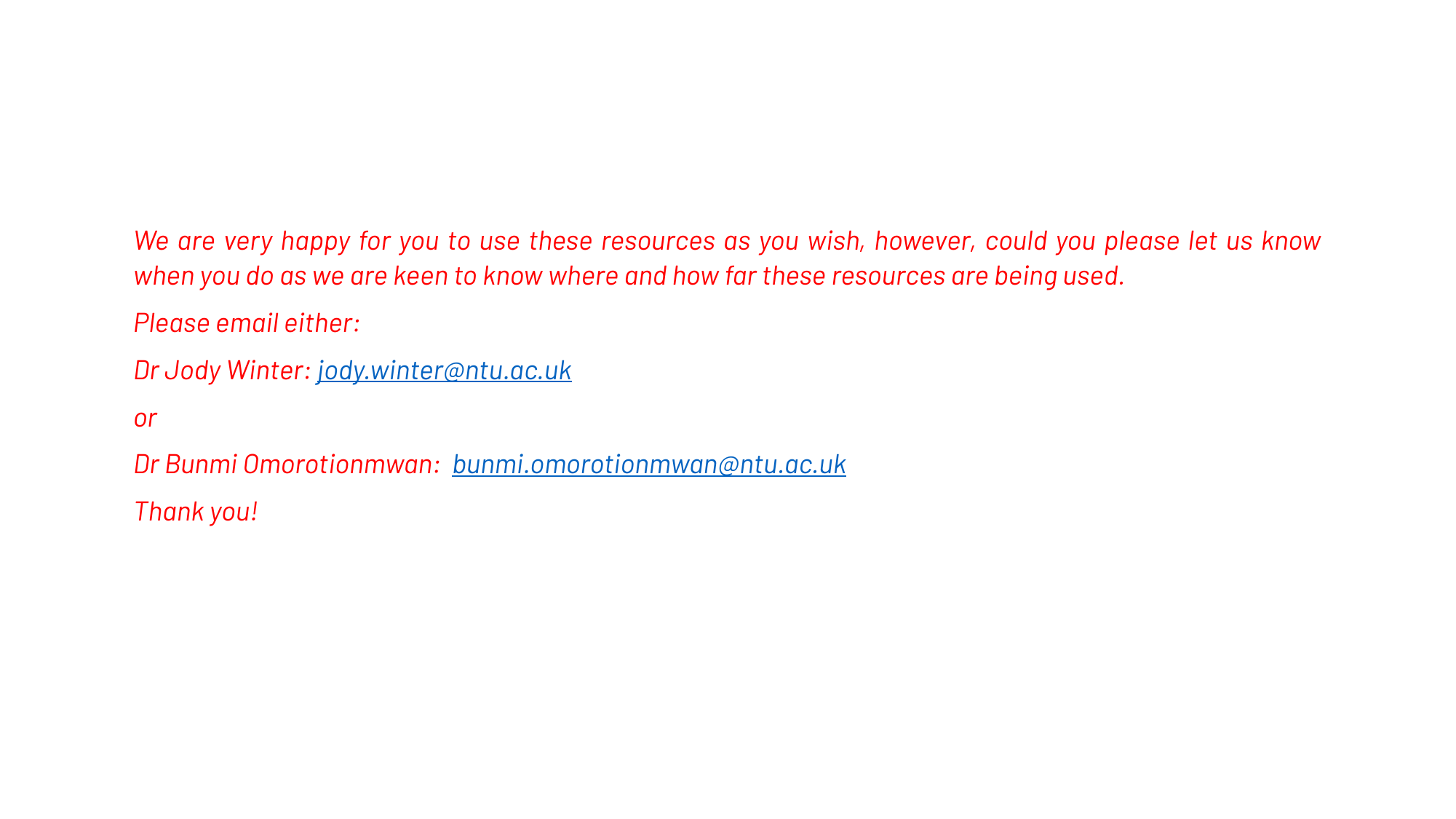

We are very happy for you to use these resources as you wish, however, could you please let us know when you do as we are keen to know where and how far these resources are being used.
Please email either:
Dr Jody Winter: jody.winter@ntu.ac.uk
or
Dr Bunmi Omorotionmwan:  bunmi.omorotionmwan@ntu.ac.uk
Thank you!